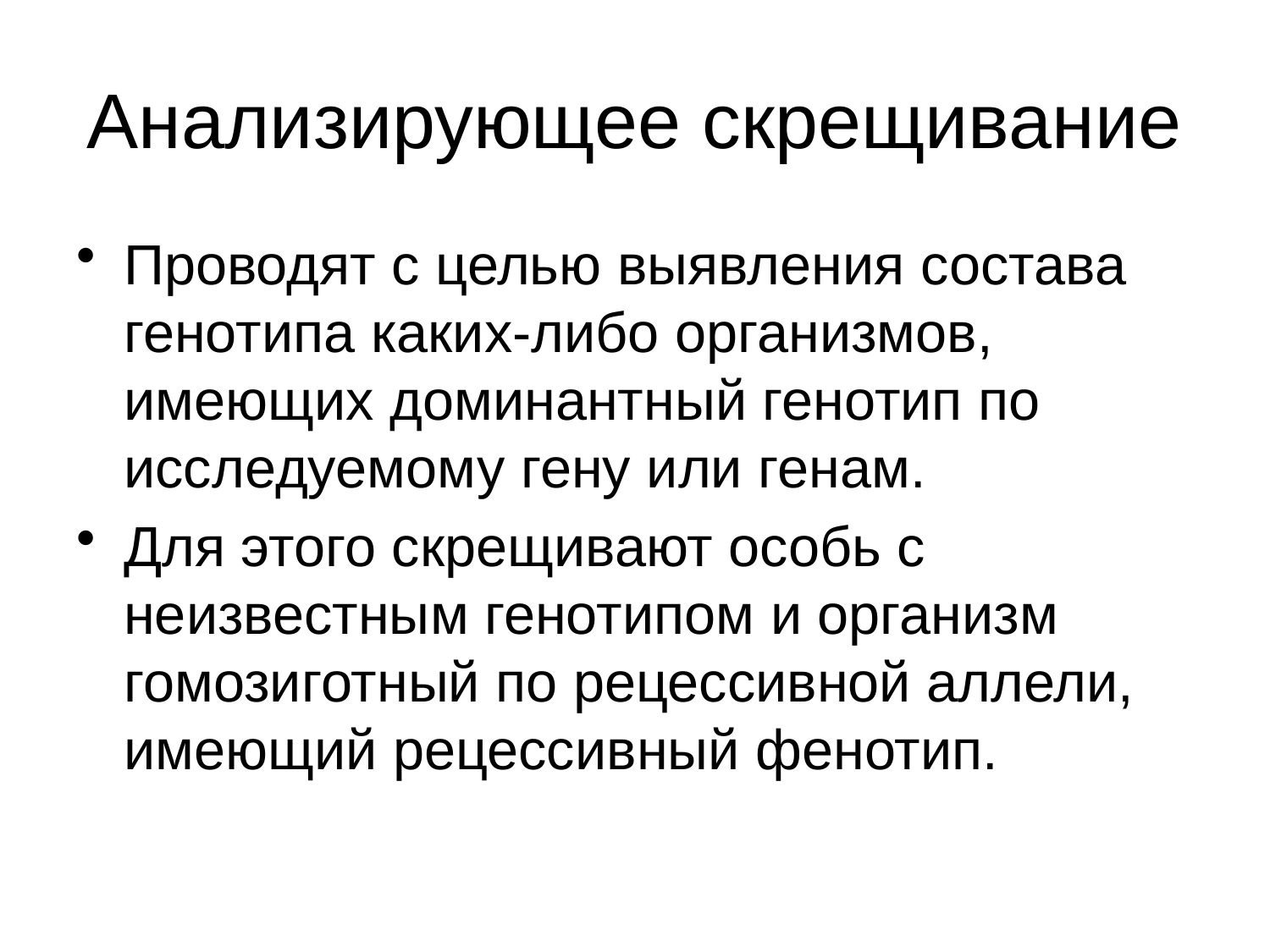

# Анализирующее скрещивание
Проводят с целью выявления состава генотипа каких-либо организмов, имеющих доминантный генотип по исследуемому гену или генам.
Для этого скрещивают особь с неизвестным генотипом и организм гомозиготный по рецессивной аллели, имеющий рецессивный фенотип.